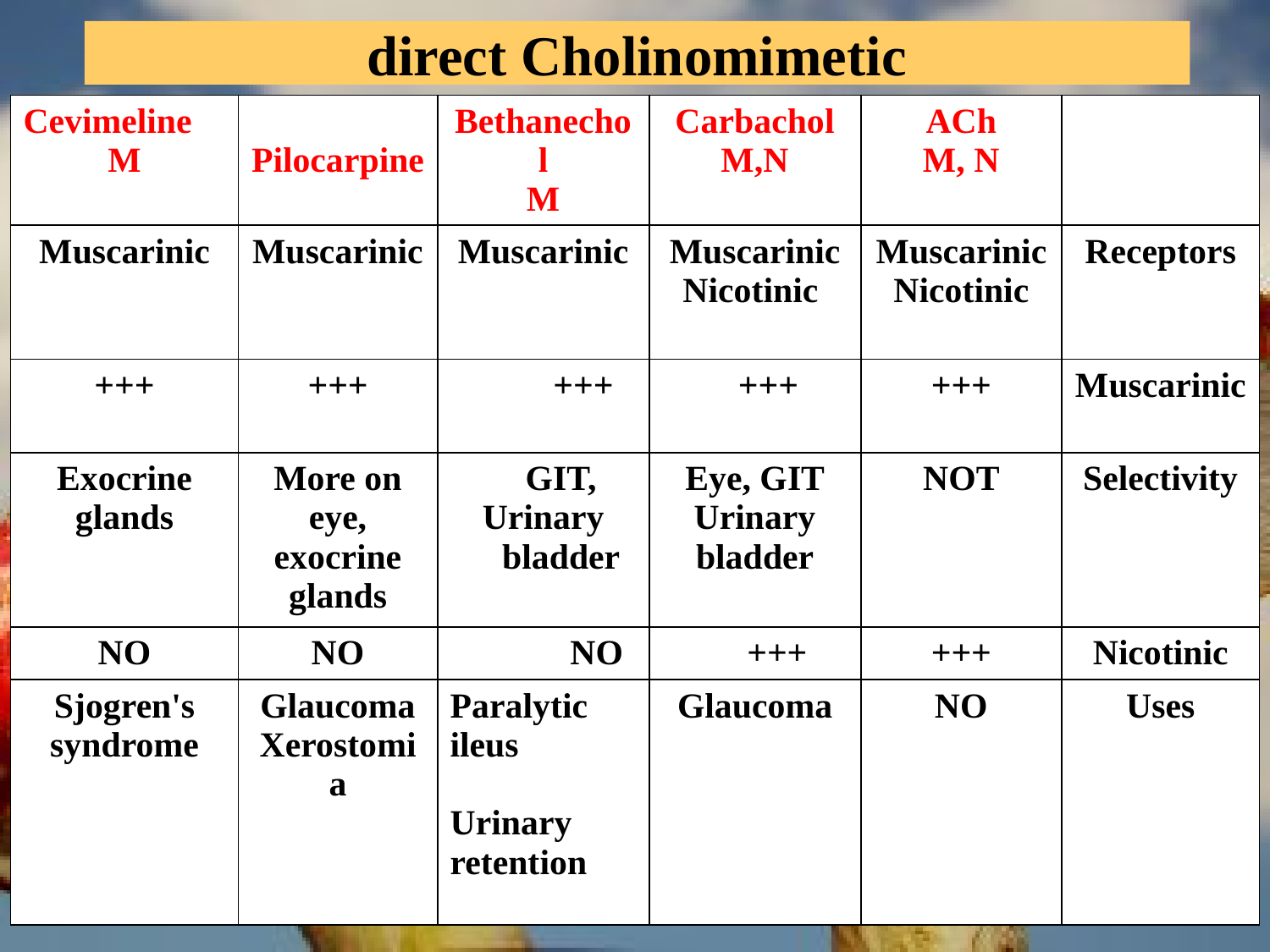

direct Cholinomimetic
| Cevimeline M | Pilocarpine | Bethanechol M | Carbachol M,N | ACh M, N |  |
| --- | --- | --- | --- | --- | --- |
| Muscarinic | Muscarinic | Muscarinic | Muscarinic Nicotinic | Muscarinic Nicotinic | Receptors |
| +++ | +++ | +++ | +++ | +++ | Muscarinic |
| Exocrine glands | More on eye, exocrine glands | GIT, Urinary bladder | Eye, GIT Urinary bladder | NOT | Selectivity |
| NO | NO | NO | +++ | +++ | Nicotinic |
| Sjogren's syndrome | Glaucoma Xerostomia | Paralytic ileus Urinary retention | Glaucoma | NO | Uses |